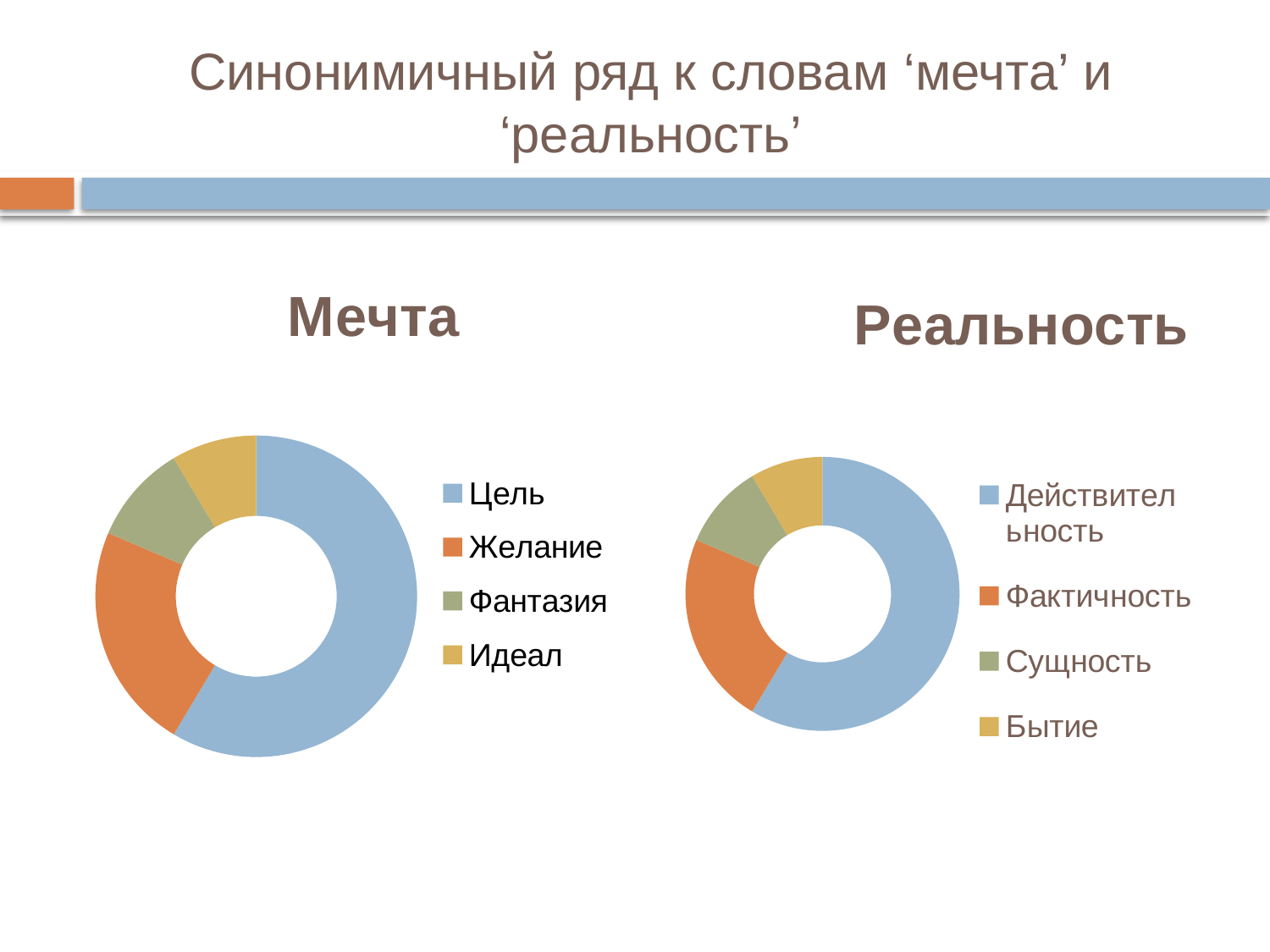

# Синонимичный ряд к словам ‘мечта’ и ‘реальность’

### Chart: Реальность

| Category | Реальность |
|---|---|
| Действительность | 8.200000000000001 |
| Фактичность | 3.2 |
| Сущность | 1.4 |
| Бытие | 1.2 |

### Chart: Мечта

| Category | Мечта |
|---|---|
| Цель | 8.200000000000001 |
| Желание | 3.2 |
| Фантазия | 1.4 |
| Идеал | 1.2 |